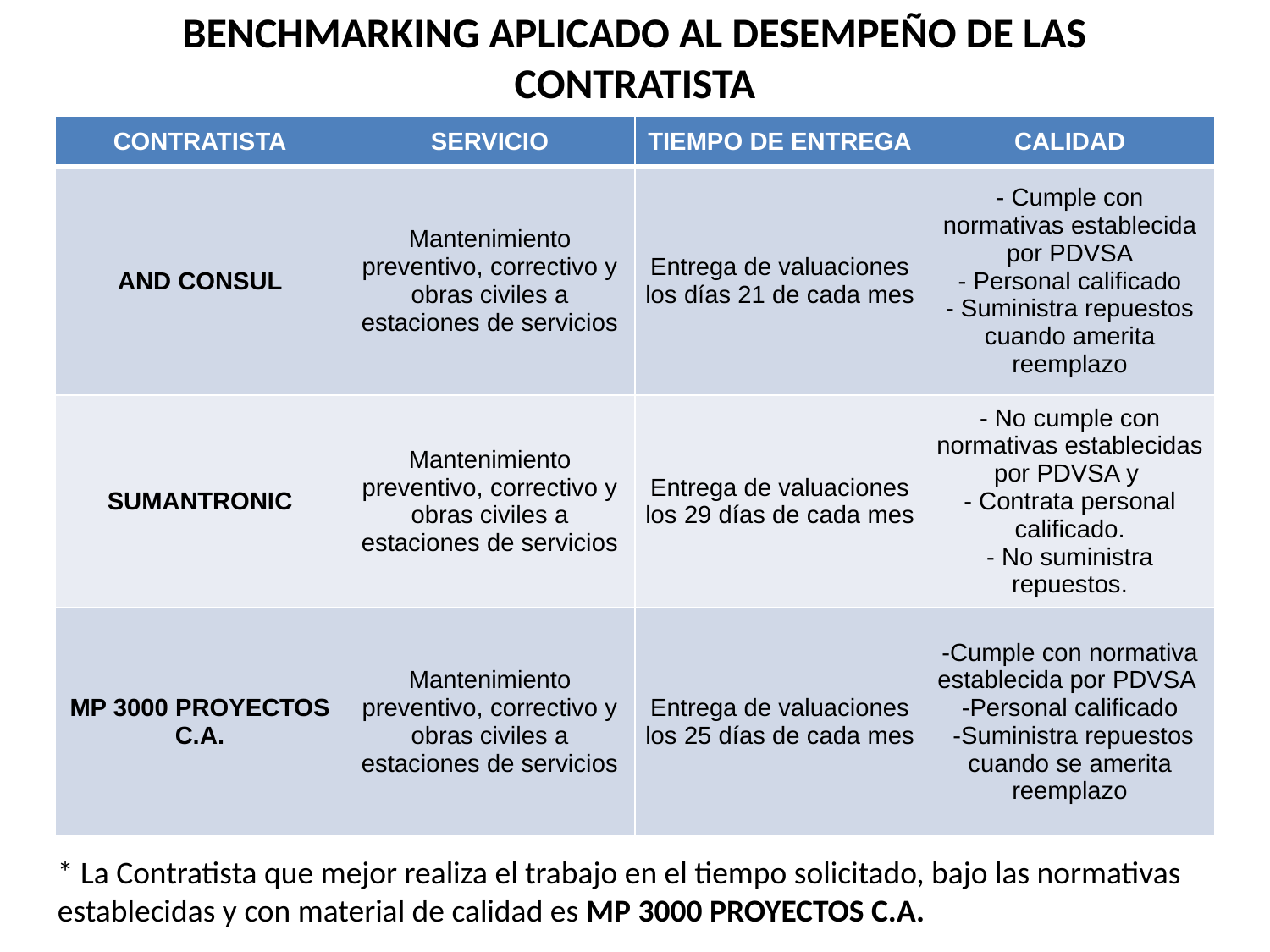

# BENCHMARKING APLICADO AL DESEMPEÑO DE LAS CONTRATISTA
| CONTRATISTA | SERVICIO | TIEMPO DE ENTREGA | CALIDAD |
| --- | --- | --- | --- |
| AND CONSUL | Mantenimiento preventivo, correctivo y obras civiles a estaciones de servicios | Entrega de valuaciones los días 21 de cada mes | - Cumple con normativas establecida por PDVSA - Personal calificado - Suministra repuestos cuando amerita reemplazo |
| SUMANTRONIC | Mantenimiento preventivo, correctivo y obras civiles a estaciones de servicios | Entrega de valuaciones los 29 días de cada mes | - No cumple con normativas establecidas por PDVSA y - Contrata personal calificado. - No suministra repuestos. |
| MP 3000 PROYECTOS C.A. | Mantenimiento preventivo, correctivo y obras civiles a estaciones de servicios | Entrega de valuaciones los 25 días de cada mes | -Cumple con normativa establecida por PDVSA -Personal calificado -Suministra repuestos cuando se amerita reemplazo |
* La Contratista que mejor realiza el trabajo en el tiempo solicitado, bajo las normativas establecidas y con material de calidad es MP 3000 PROYECTOS C.A.